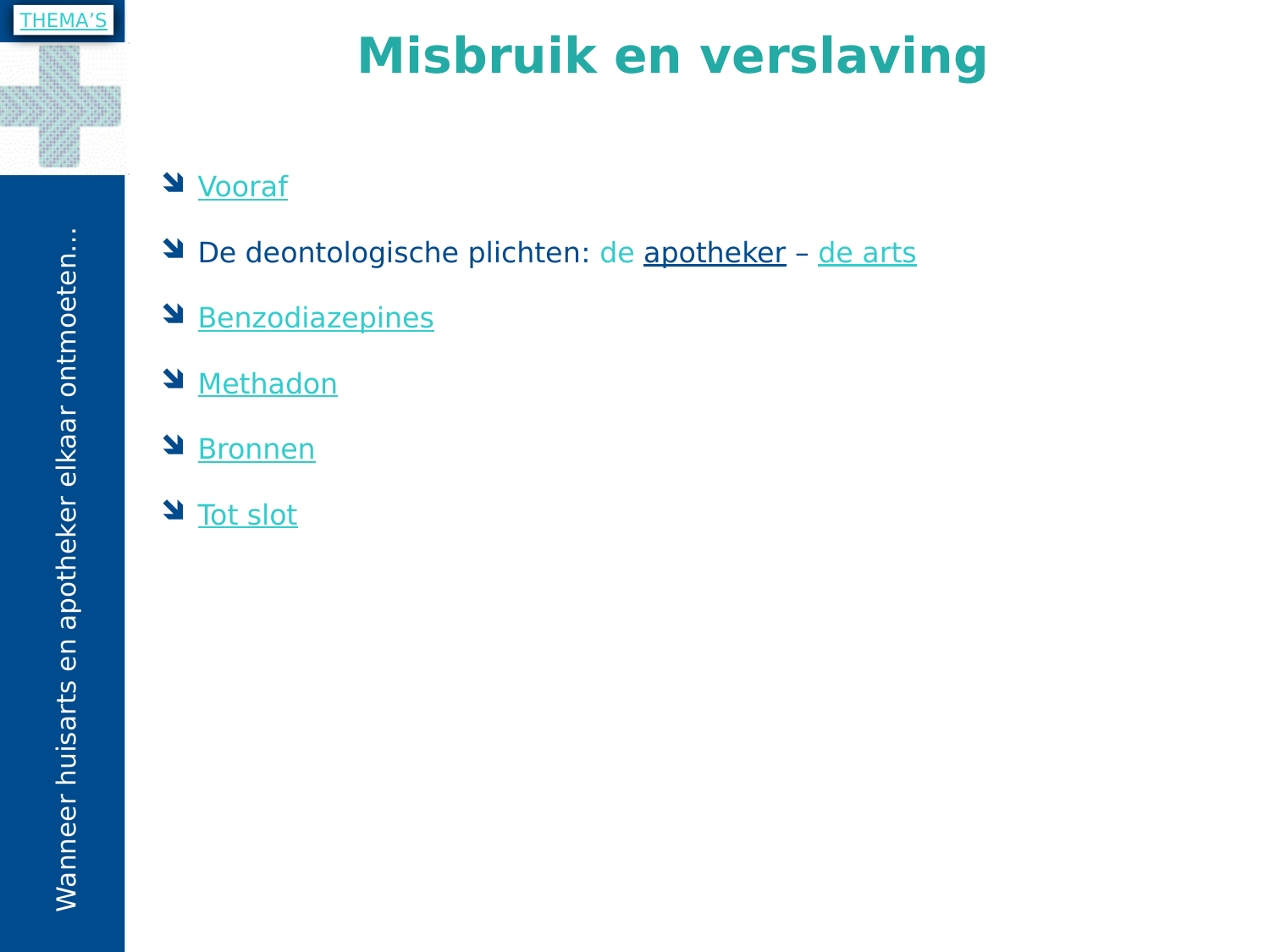

THEMA’S
Misbruik en verslaving
Vooraf
De deontologische plichten: de apotheker – de arts
Benzodiazepines
Methadon
Bronnen
Tot slot